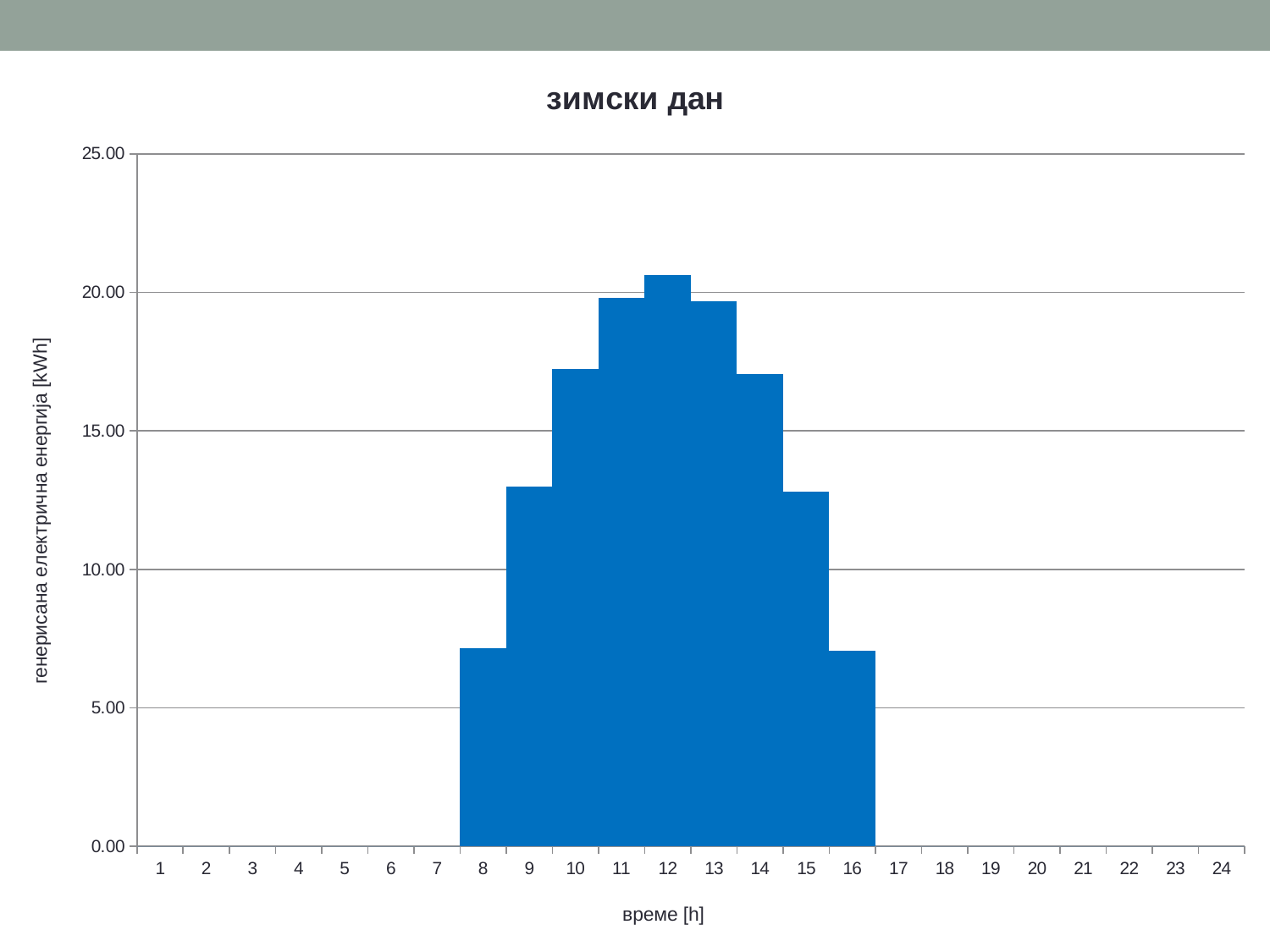

### Chart:

| Category |  |
|---|---|
| 1 | 0.0 |
| 2 | 0.0 |
| 3 | 0.0 |
| 4 | 0.0 |
| 5 | 0.0 |
| 6 | 0.0 |
| 7 | 0.0 |
| 8 | 7.157757896535067 |
| 9 | 12.991130425914044 |
| 10 | 17.246763396760244 |
| 11 | 19.80951150493969 |
| 12 | 20.62278807517302 |
| 13 | 19.686084423690055 |
| 14 | 17.051997719841165 |
| 15 | 12.805309613826715 |
| 16 | 7.051975327340088 |
| 17 | 0.0 |
| 18 | 0.0 |
| 19 | 0.0 |
| 20 | 0.0 |
| 21 | 0.0 |
| 22 | 0.0 |
| 23 | 0.0 |
| 24 | 0.0 |